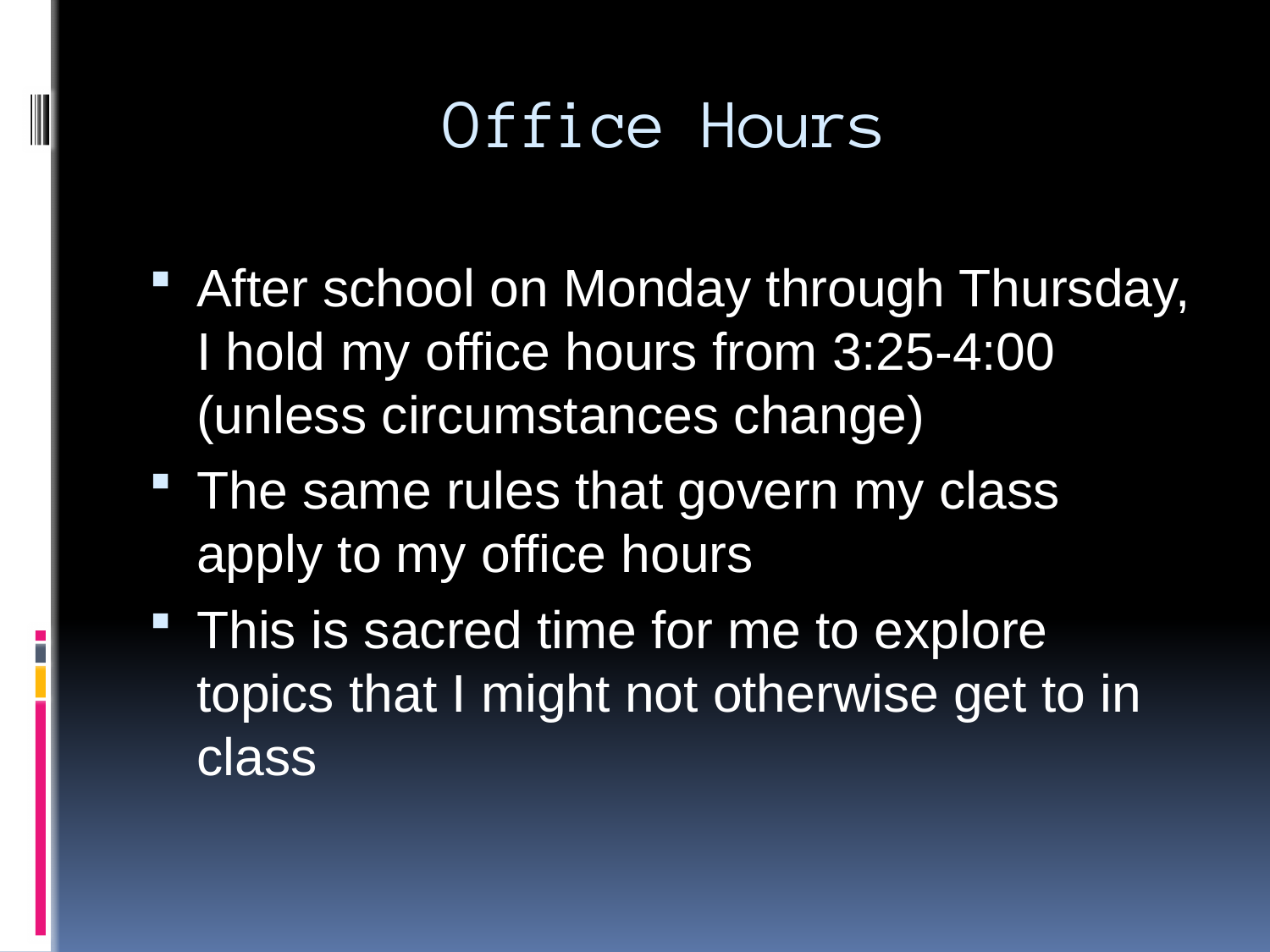

# Office Hours
After school on Monday through Thursday, I hold my office hours from 3:25-4:00 (unless circumstances change)
The same rules that govern my class apply to my office hours
This is sacred time for me to explore topics that I might not otherwise get to in class